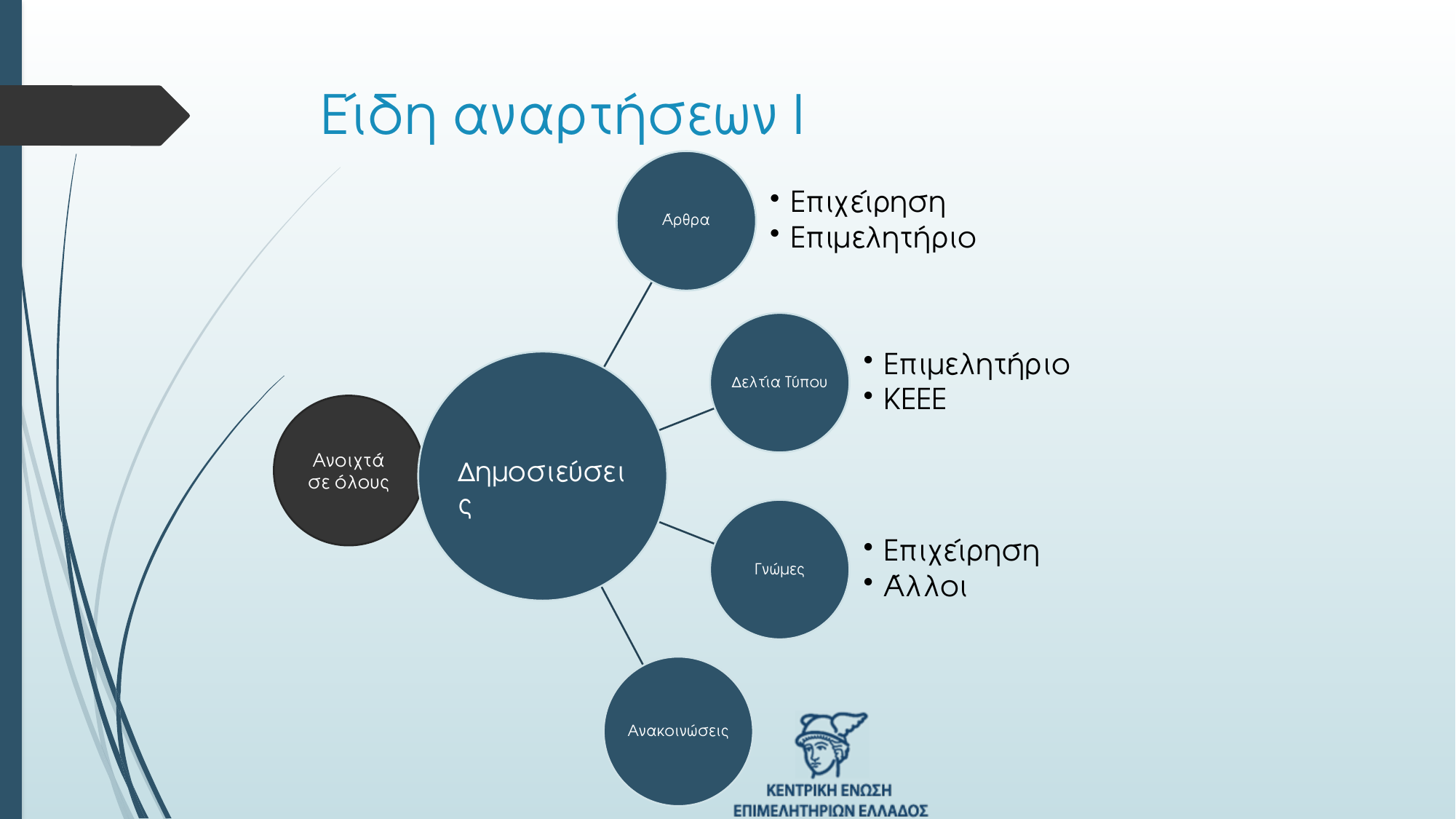

# Είδη αναρτήσεων Ι
Άρθρα
Επιχείρηση
Επιμελητήριο
Δελτία Τύπου
Επιμελητήριο
ΚΕΕΕ
Γνώμες
Επιχείρηση
Άλλοι
Ανακοινώσεις

Ανοιχτά σε όλους
Δημοσιεύσεις